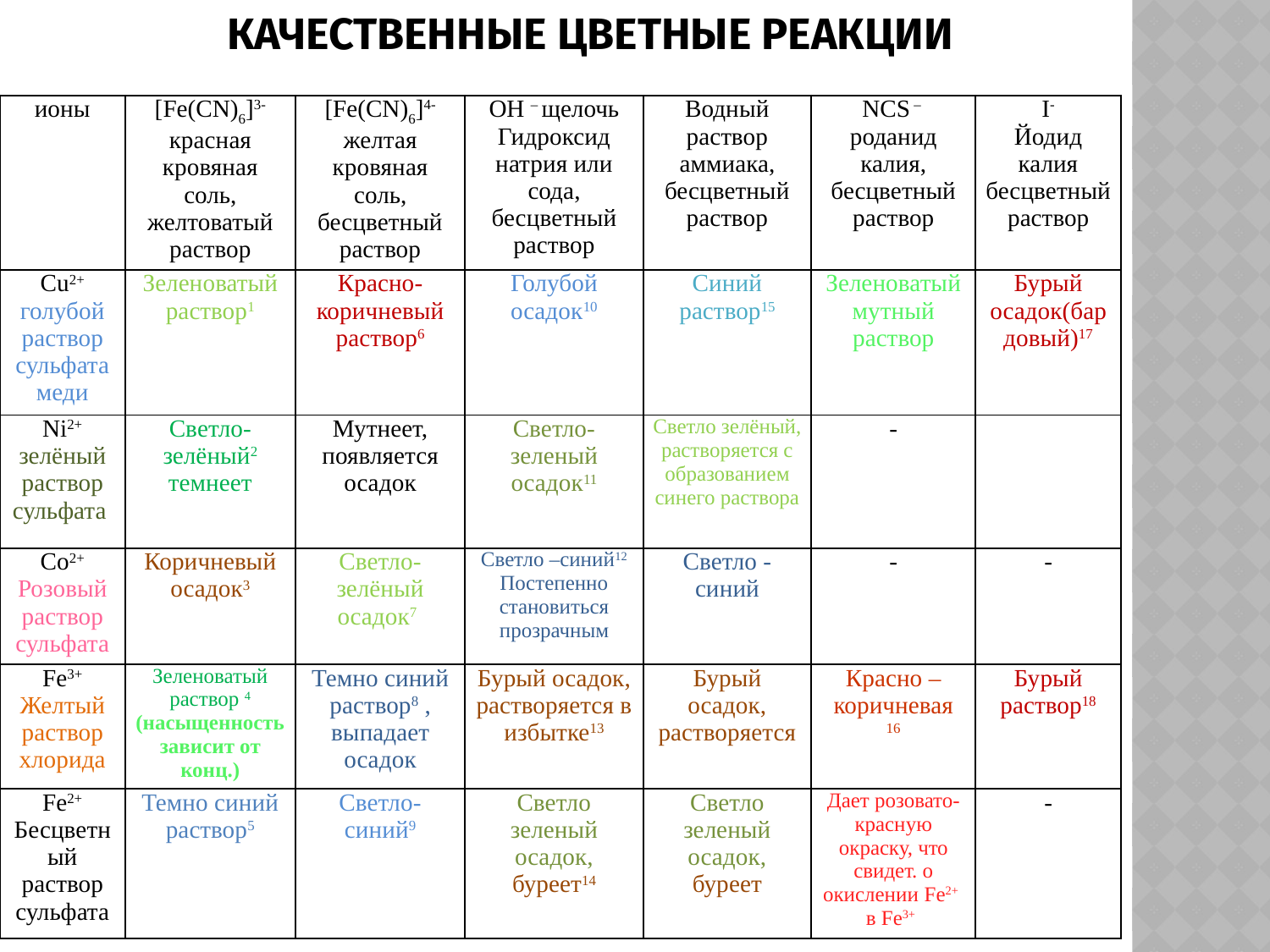

# Качественные цветные реакции
| ионы | [Fe(CN)6]3- красная кровяная соль, желтоватый раствор | [Fe(CN)6]4- желтая кровяная соль, бесцветный раствор | ОН – щелочь Гидроксид натрия или сода, бесцветный раствор | Водный раствор аммиака, бесцветный раствор | NCS – роданид калия, бесцветный раствор | I- Йодид калия бесцветный раствор |
| --- | --- | --- | --- | --- | --- | --- |
| Cu2+ голубой раствор сульфата меди | Зеленоватый раствор1 | Красно-коричневый раствор6 | Голубой осадок10 | Синий раствор15 | Зеленоватый мутный раствор | Бурый осадок(бардовый)17 |
| Ni2+ зелёный раствор сульфата | Светло-зелёный2 темнеет | Мутнеет, появляется осадок | Светло-зеленый осадок11 | Светло зелёный, растворяется с образованием синего раствора | - |  |
| Co2+ Розовый раствор сульфата | Коричневый осадок3 | Светло- зелёный осадок7 | Светло –синий12 Постепенно становиться прозрачным | Светло -синий | - | - |
| Fe3+ Желтый раствор хлорида | Зеленоватый раствор 4 (насыщенность зависит от конц.) | Темно синий раствор8 , выпадает осадок | Бурый осадок, растворяется в избытке13 | Бурый осадок, растворяется | Красно –коричневая 16 | Бурый раствор18 |
| Fe2+ Бесцветный раствор сульфата | Темно синий раствор5 | Светло-синий9 | Светло зеленый осадок, буреет14 | Светло зеленый осадок, буреет | Дает розовато-красную окраску, что свидет. о окислении Fe2+ в Fe3+ | - |